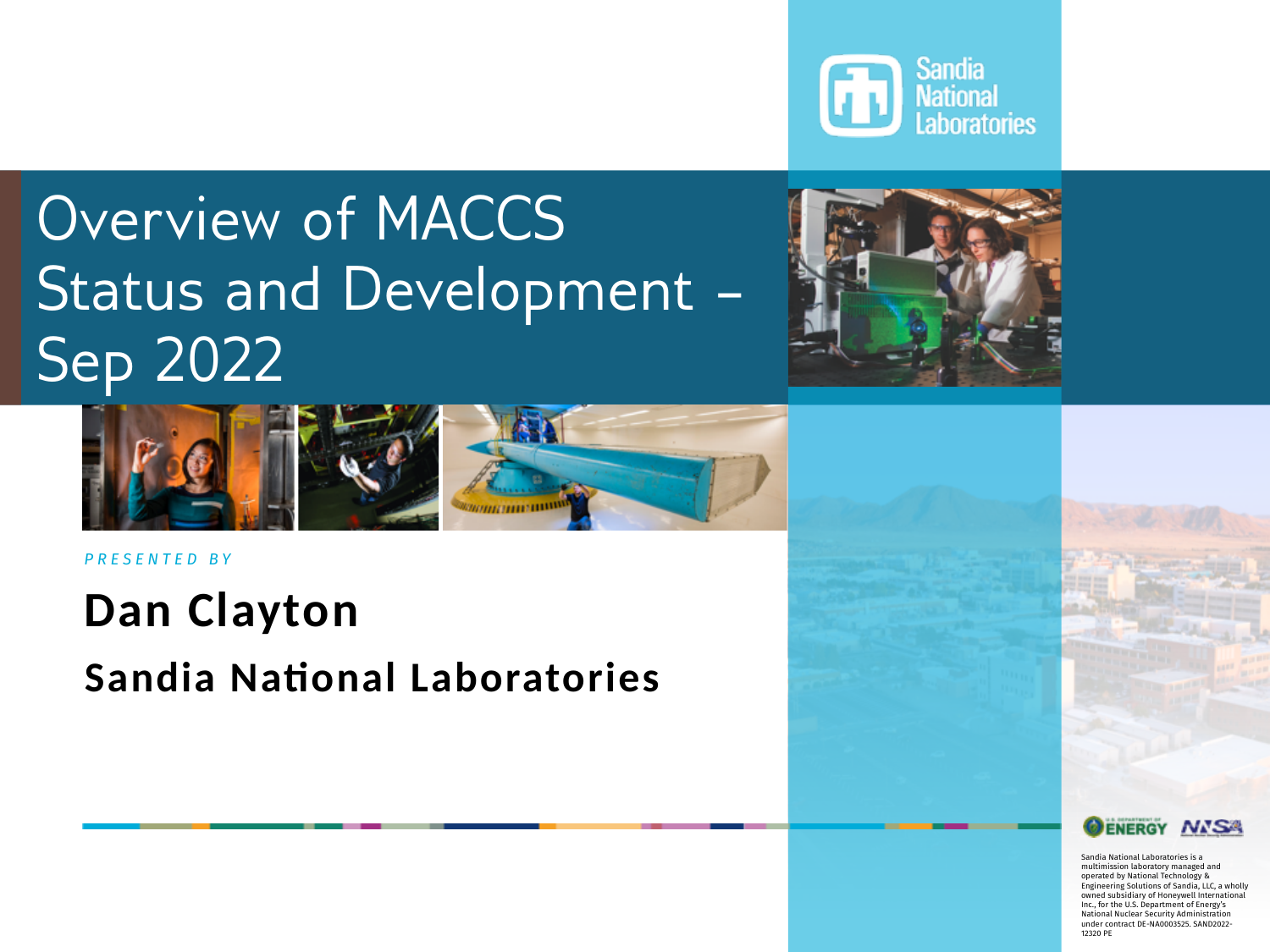

# Overview of MACCS Status and Development – Sep 2022
Dan Clayton
Sandia National Laboratories

1